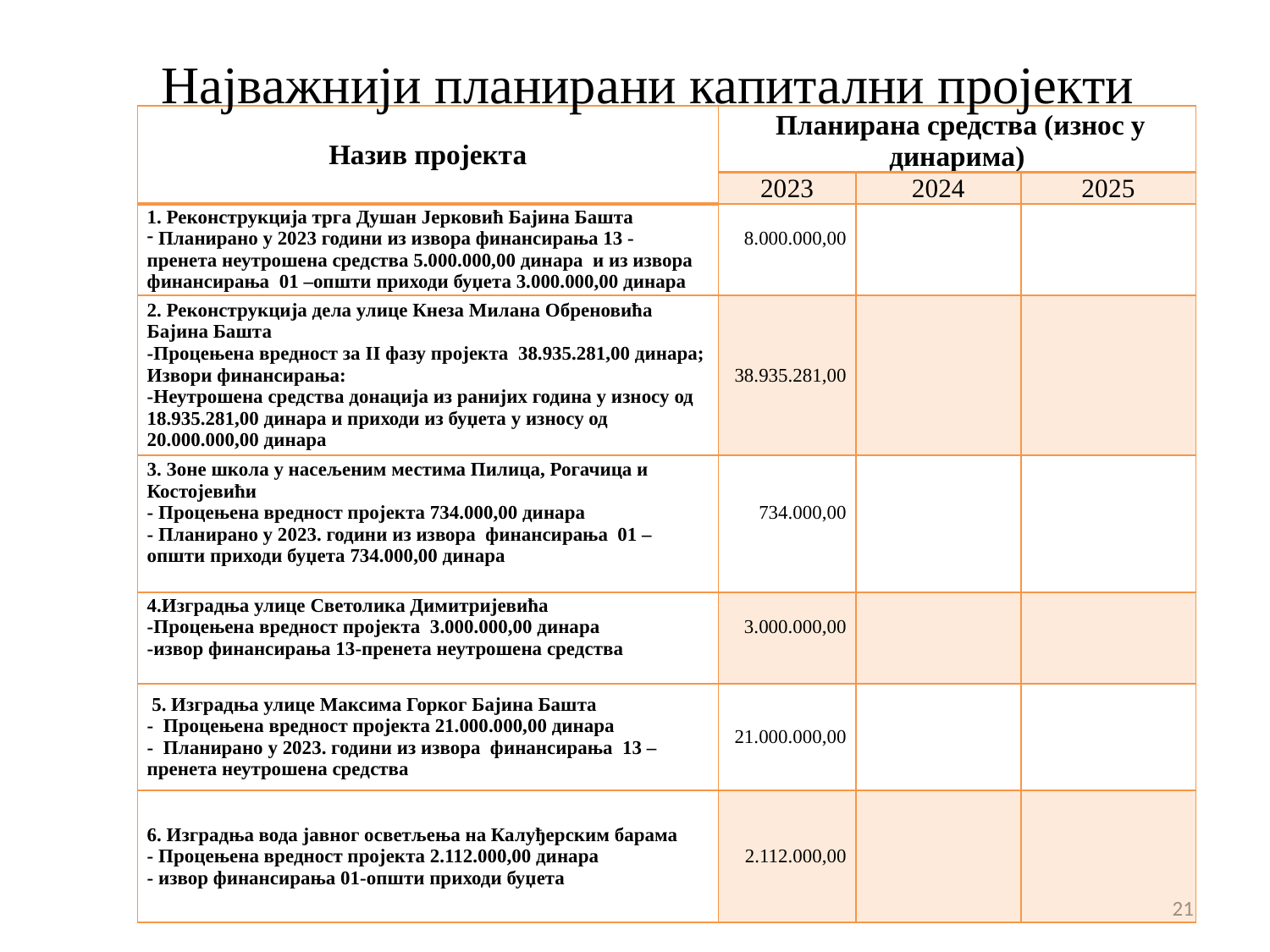

# Најважнији планирани капитални пројекти
| Назив пројекта | Планирана средства (износ у динарима) |  |  |
| --- | --- | --- | --- |
|  | 2023 | 2024 | 2025 |
| 1. Реконструкција трга Душан Јерковић Бајина Башта Планирано у 2023 години из извора финансирања 13 - пренета неутрошена средства 5.000.000,00 динара и из извора финансирања 01 –општи приходи буџета 3.000.000,00 динара | 8.000.000,00 |  |  |
| 2. Реконструкција дела улице Кнеза Милана Обреновића Бајина Башта -Процењена вредност за II фазу пројекта 38.935.281,00 динара; Извори финансирања: -Неутрошена средства донација из ранијих година у износу од 18.935.281,00 динара и приходи из буџета у износу од 20.000.000,00 динара | 38.935.281,00 |  |  |
| 3. Зоне школа у насељеним местима Пилица, Рогачица и Костојевићи - Процењена вредност пројекта 734.000,00 динара - Планирано у 2023. години из извора финансирања 01 –општи приходи буџета 734.000,00 динара | 734.000,00 |  |  |
| 4.Изградња улице Светолика Димитријевића -Процењена вредност пројекта 3.000.000,00 динара -извор финансирања 13-пренета неутрошена средства | 3.000.000,00 |  |  |
| 5. Изградња улице Максима Горког Бајина Башта - Процењена вредност пројекта 21.000.000,00 динара - Планирано у 2023. години из извора финансирања 13 – пренета неутрошена средства | 21.000.000,00 |  |  |
| 6. Изградња вода јавног осветљења на Калуђерским барама - Процењена вредност пројекта 2.112.000,00 динара - извор финансирања 01-општи приходи буџета | 2.112.000,00 |  |  |
21